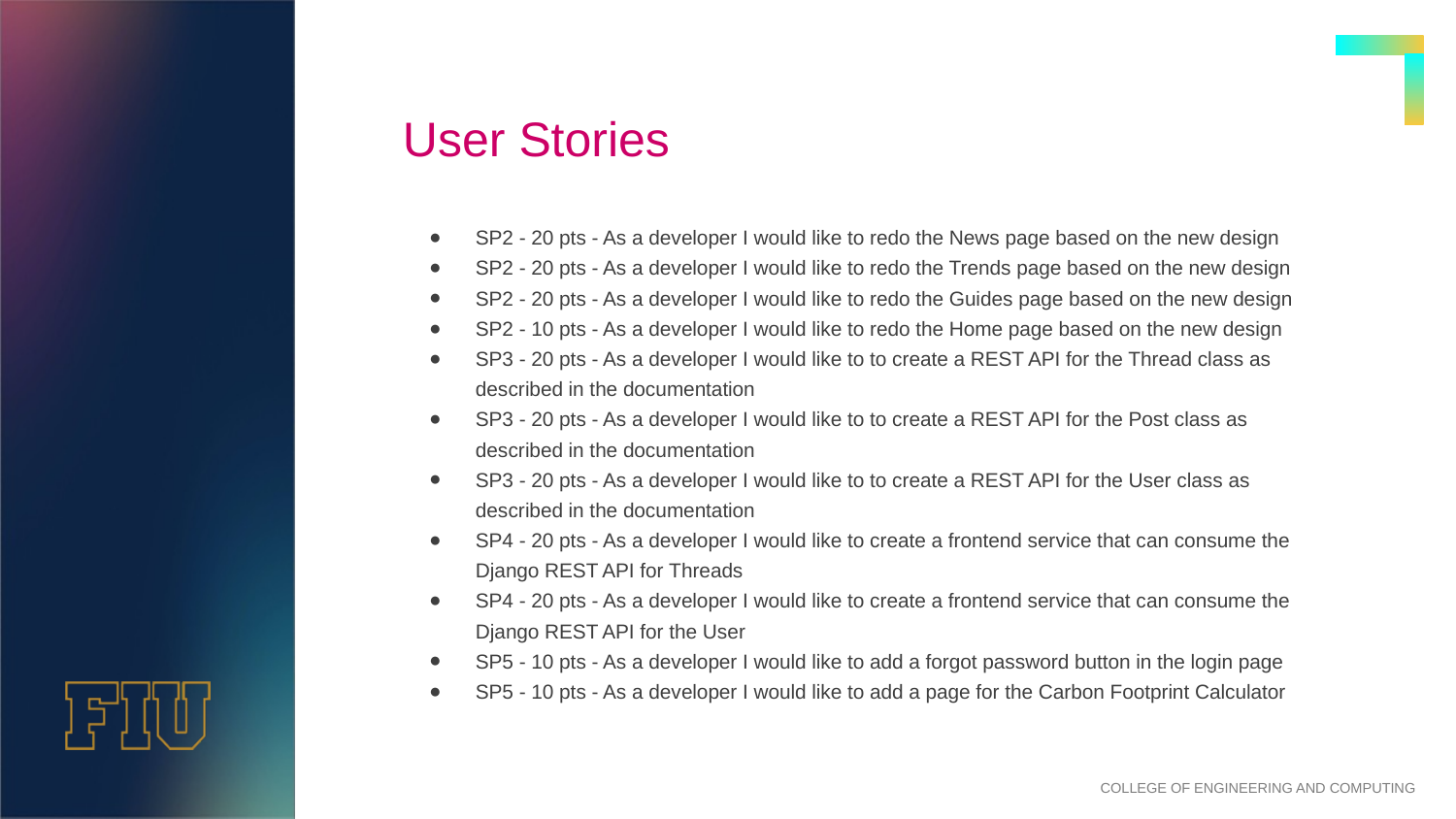

# User Stories
SP2 - 20 pts - As a developer I would like to redo the News page based on the new design
SP2 - 20 pts - As a developer I would like to redo the Trends page based on the new design
SP2 - 20 pts - As a developer I would like to redo the Guides page based on the new design
SP2 - 10 pts - As a developer I would like to redo the Home page based on the new design
SP3 - 20 pts - As a developer I would like to to create a REST API for the Thread class as described in the documentation
SP3 - 20 pts - As a developer I would like to to create a REST API for the Post class as described in the documentation
SP3 - 20 pts - As a developer I would like to to create a REST API for the User class as described in the documentation
SP4 - 20 pts - As a developer I would like to create a frontend service that can consume the Django REST API for Threads
SP4 - 20 pts - As a developer I would like to create a frontend service that can consume the Django REST API for the User
SP5 - 10 pts - As a developer I would like to add a forgot password button in the login page
SP5 - 10 pts - As a developer I would like to add a page for the Carbon Footprint Calculator